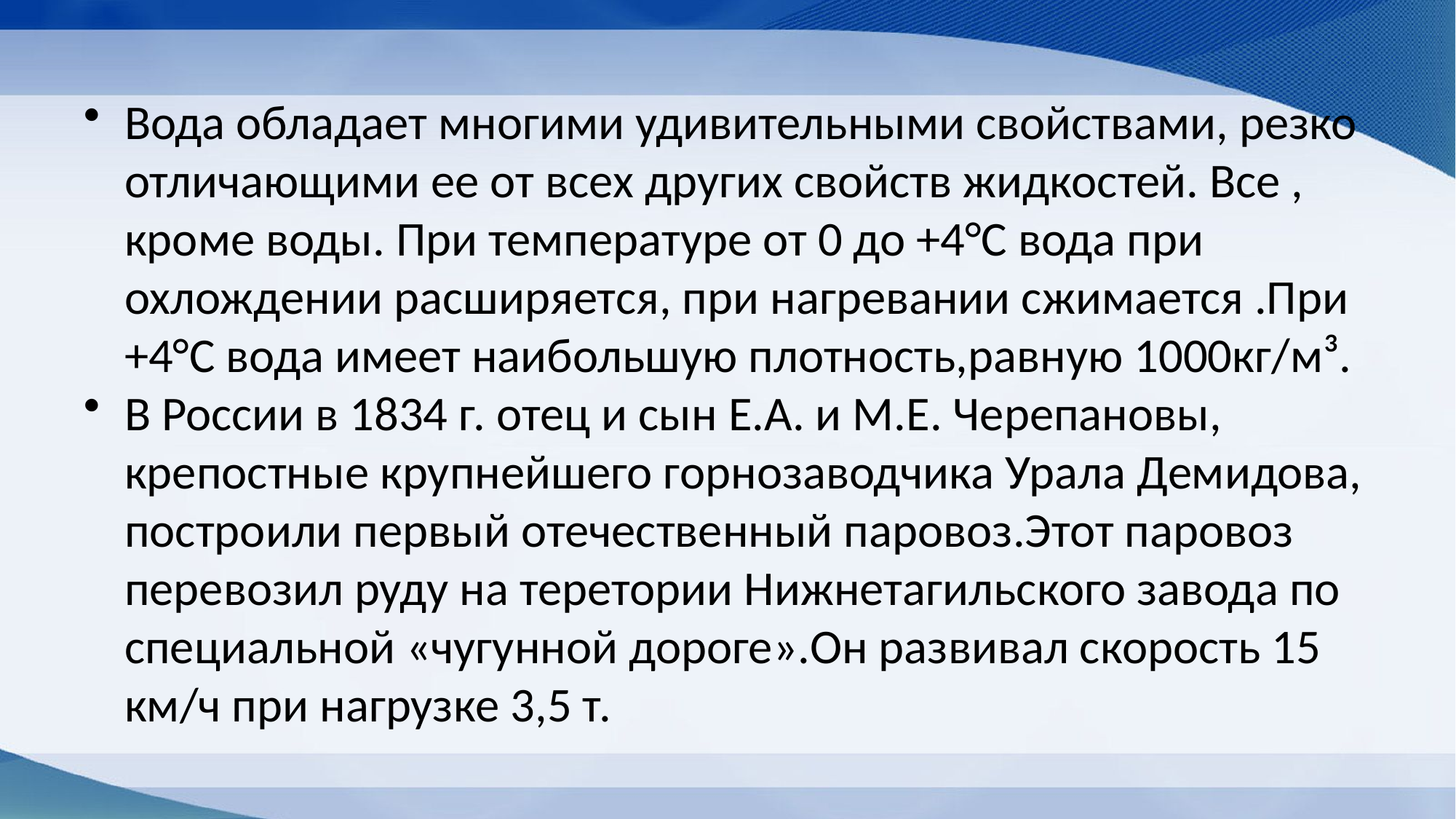

Вода обладает многими удивительными свойствами, резко отличающими ее от всех других свойств жидкостей. Все , кроме воды. При температуре от 0 до +4°C вода при охлождении расширяется, при нагревании сжимается .При +4°C вода имеет наибольшую плотность,равную 1000кг/м³.
В России в 1834 г. отец и сын Е.А. и М.Е. Черепановы, крепостные крупнейшего горнозаводчика Урала Демидова, построили первый отечественный паровоз.Этот паровоз перевозил руду на теретории Нижнетагильского завода по специальной «чугунной дороге».Он развивал скорость 15 км/ч при нагрузке 3,5 т.